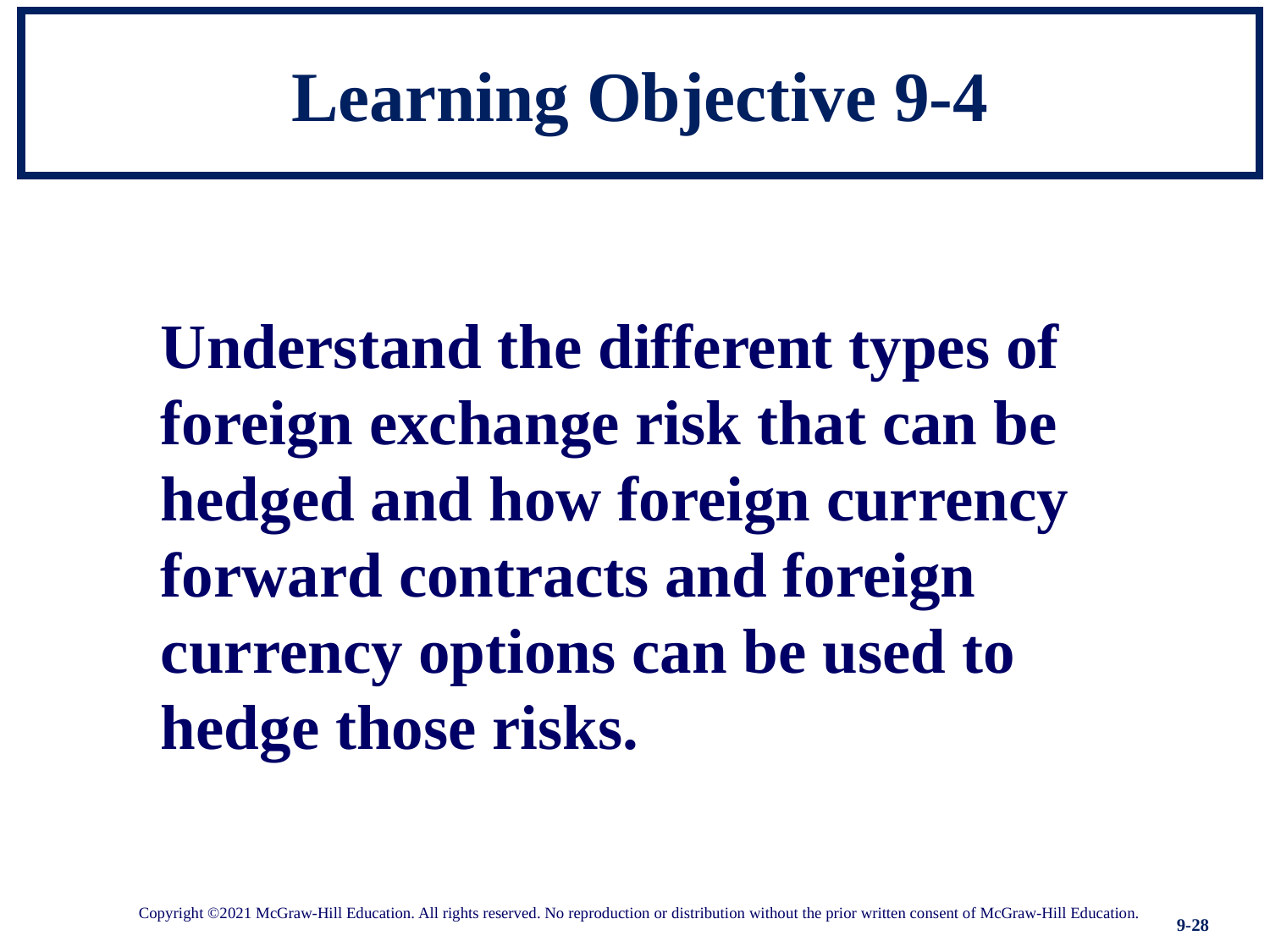

# Learning Objective 9-4

Understand the different types of foreign exchange risk that can be hedged and how foreign currency forward contracts and foreign currency options can be used to hedge those risks.

Copyright ©2021 McGraw-Hill Education. All rights reserved. No reproduction or distribution without the prior written consent of McGraw-Hill Education.
9-28